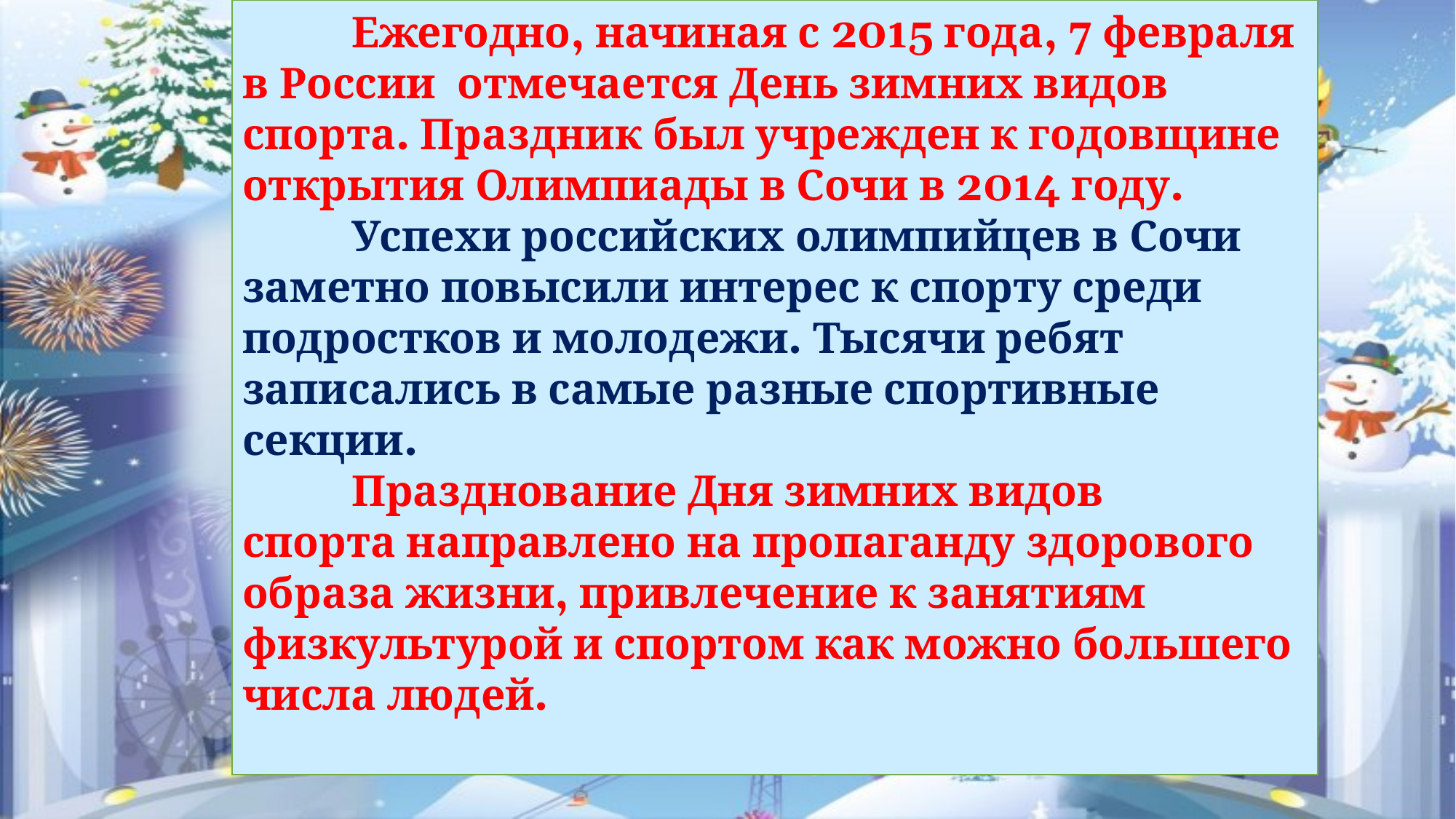

Ежегодно, начиная с 2015 года, 7 февраля в России  отмечается День зимних видов спорта. Праздник был учрежден к годовщине открытия Олимпиады в Сочи в 2014 году.
	Успехи российских олимпийцев в Сочи заметно повысили интерес к спорту среди подростков и молодежи. Тысячи ребят записались в самые разные спортивные секции.
	Празднование Дня зимних видов спорта направлено на пропаганду здорового образа жизни, привлечение к занятиям физкультурой и спортом как можно большего числа людей.